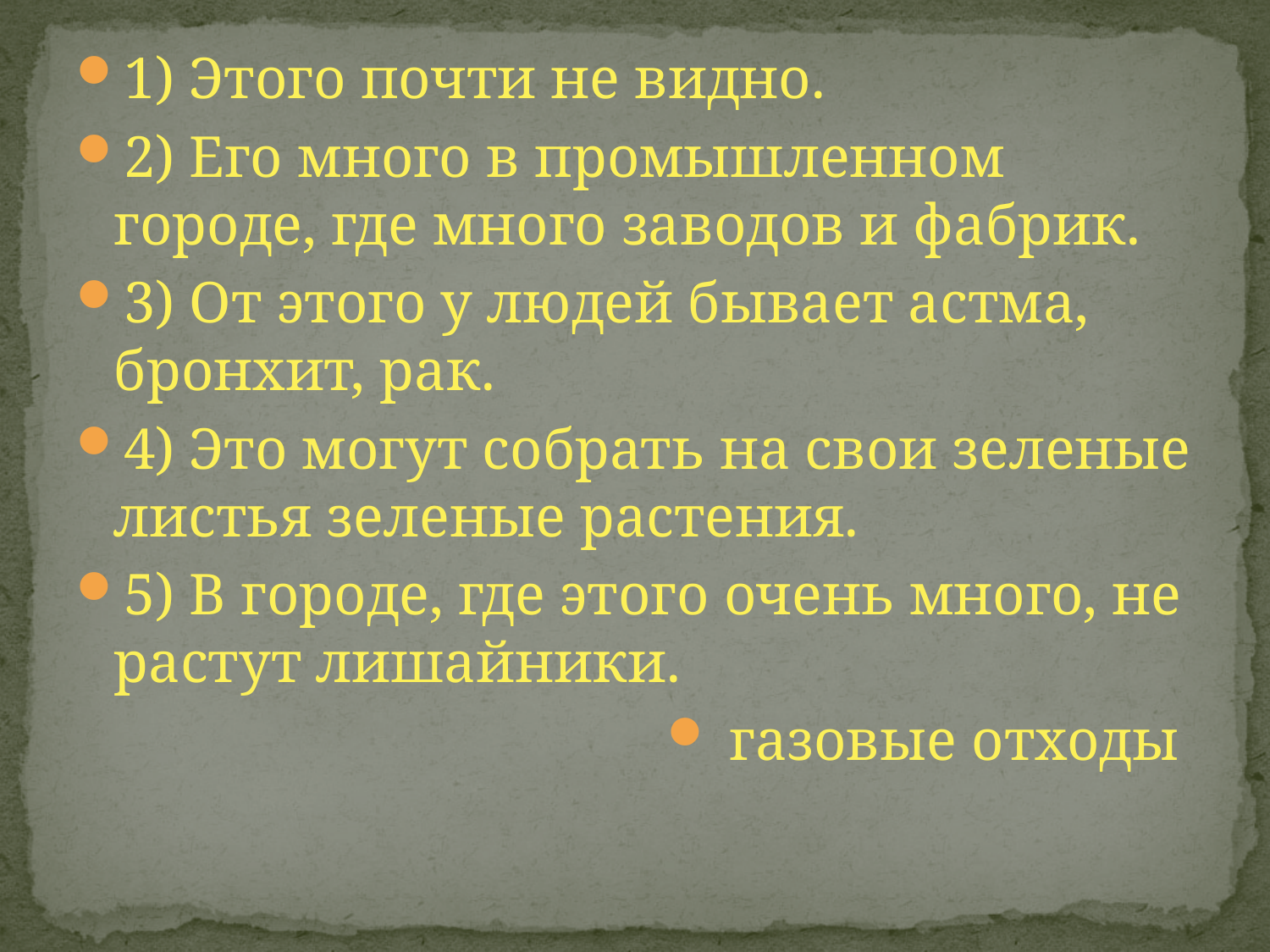

#
1) Этого почти не видно.
2) Его много в промышленном городе, где много заводов и фабрик.
3) От этого у людей бывает астма, бронхит, рак.
4) Это могут собрать на свои зеленые листья зеленые растения.
5) В городе, где этого очень много, не растут лишайники.
 газовые отходы